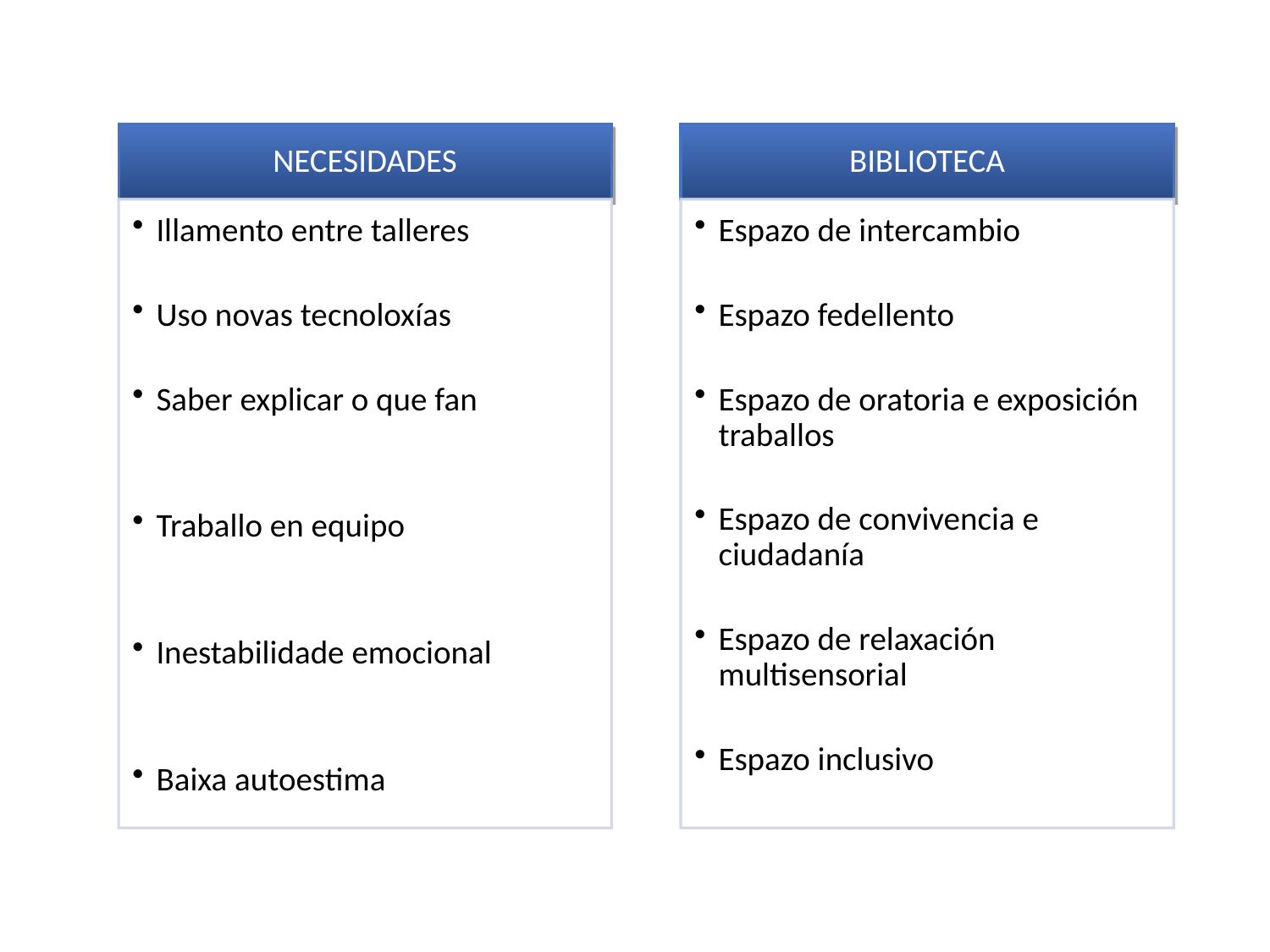

NECESIDADES
BIBLIOTECA
Illamento entre talleres

Uso novas tecnoloxías

Saber explicar o que fan

Traballo en equipo

Inestabilidade emocional

Baixa autoestima
Espazo de intercambio

Espazo fedellento

Espazo de oratoria e exposición traballos

Espazo de convivencia e ciudadanía

Espazo de relaxación multisensorial

Espazo inclusivo